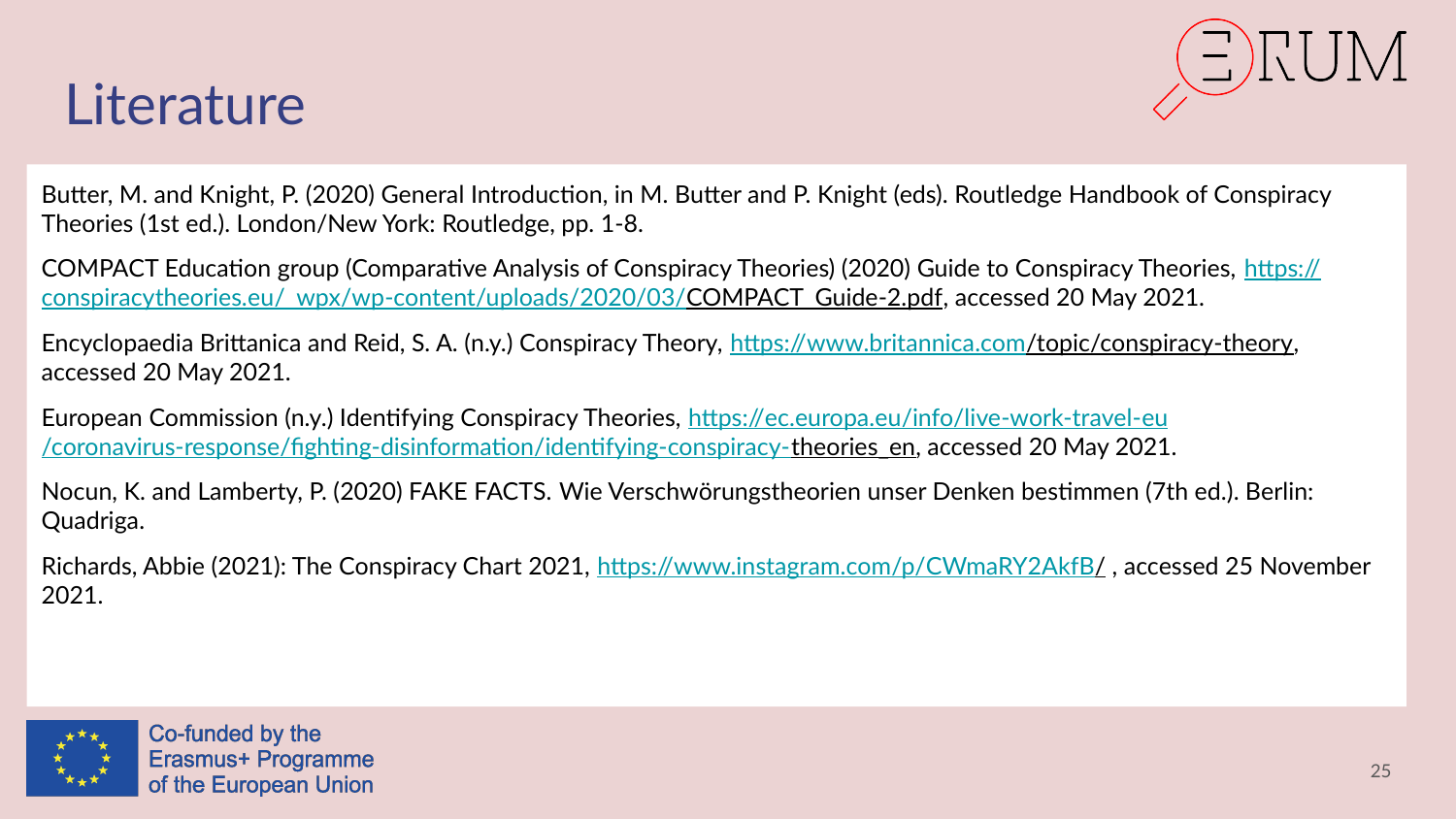

# Literature
Butter, M. and Knight, P. (2020) General Introduction, in M. Butter and P. Knight (eds). Routledge Handbook of Conspiracy Theories (1st ed.). London/New York: Routledge, pp. 1-8.
COMPACT Education group (Comparative Analysis of Conspiracy Theories) (2020) Guide to Conspiracy Theories, https://conspiracytheories.eu/_wpx/wp-content/uploads/2020/03/COMPACT_Guide-2.pdf, accessed 20 May 2021.
Encyclopaedia Brittanica and Reid, S. A. (n.y.) Conspiracy Theory, https://www.britannica.com/topic/conspiracy-theory, accessed 20 May 2021.
European Commission (n.y.) Identifying Conspiracy Theories, https://ec.europa.eu/info/live-work-travel-eu/coronavirus-response/fighting-disinformation/identifying-conspiracy-theories_en, accessed 20 May 2021.
Nocun, K. and Lamberty, P. (2020) FAKE FACTS. Wie Verschwörungstheorien unser Denken bestimmen (7th ed.). Berlin: Quadriga.
Richards, Abbie (2021): The Conspiracy Chart 2021, https://www.instagram.com/p/CWmaRY2AkfB/ , accessed 25 November 2021.
25